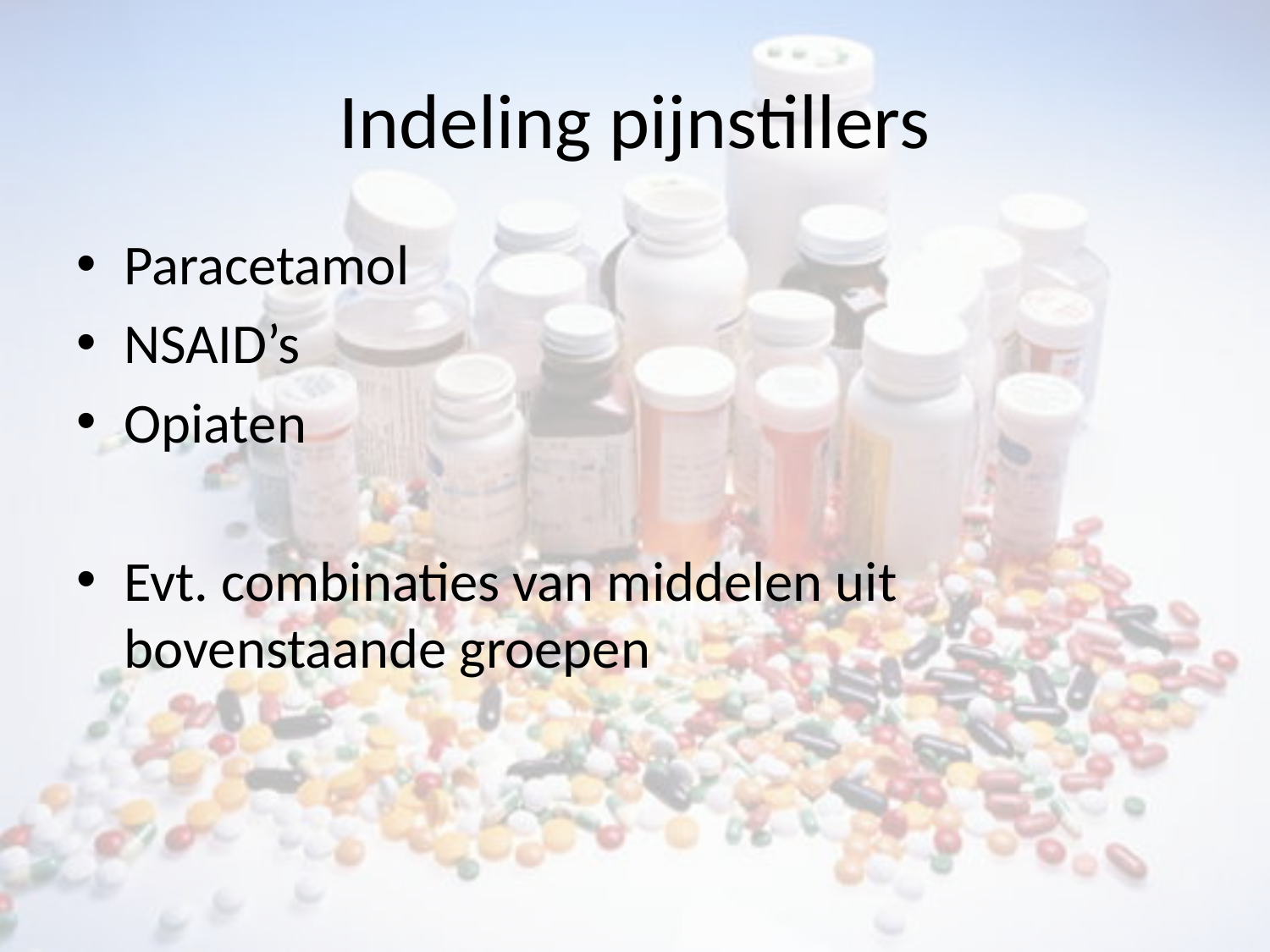

# Indeling pijnstillers
Paracetamol
NSAID’s
Opiaten

Evt. combinaties van middelen uit bovenstaande groepen